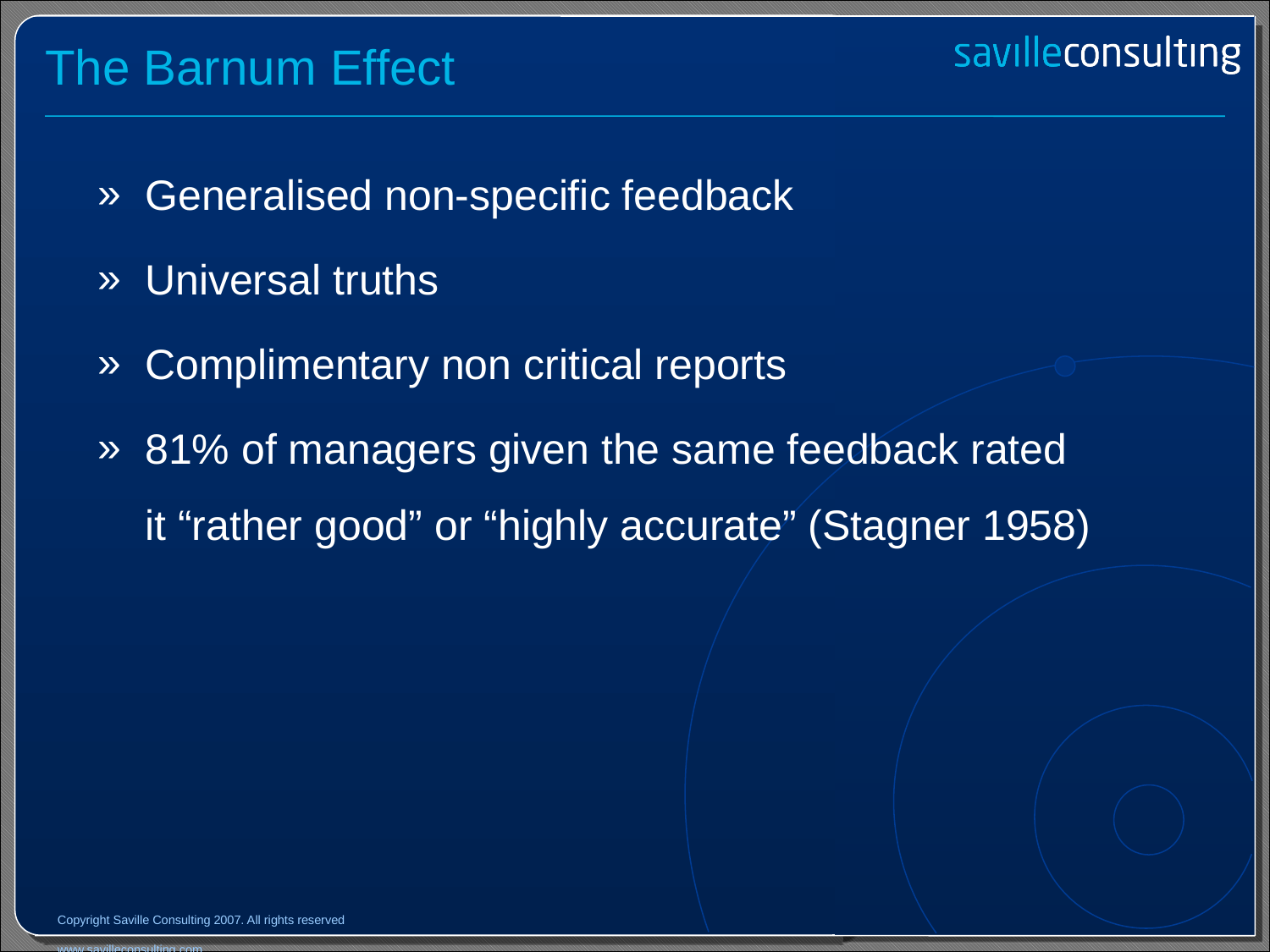

# The Barnum Effect

Generalised non-specific feedback
Universal truths
Complimentary non critical reports
81% of managers given the same feedback rated it “rather good” or “highly accurate” (Stagner 1958)